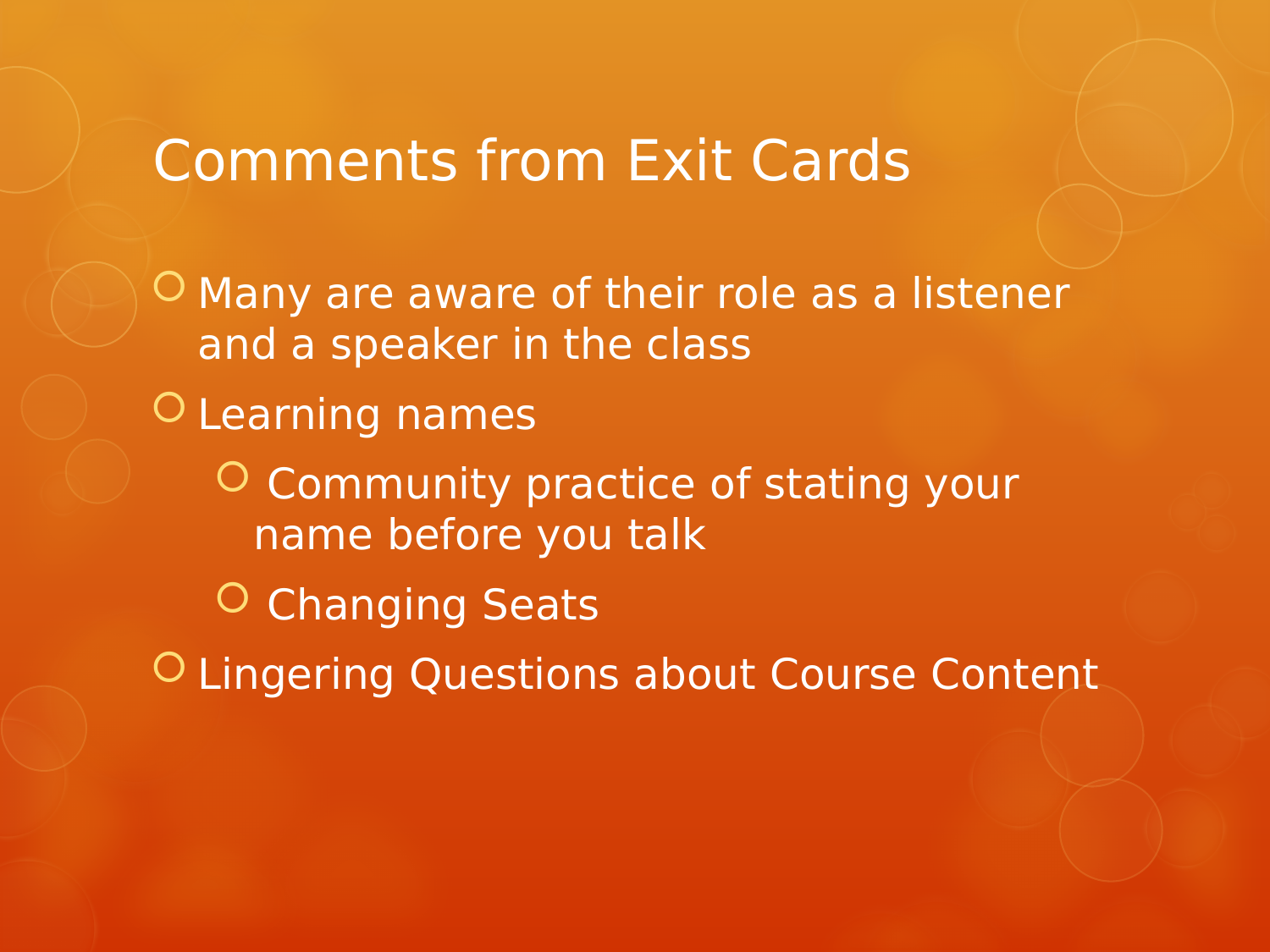

# Comments from Exit Cards
Many are aware of their role as a listener and a speaker in the class
Learning names
 Community practice of stating your name before you talk
 Changing Seats
Lingering Questions about Course Content